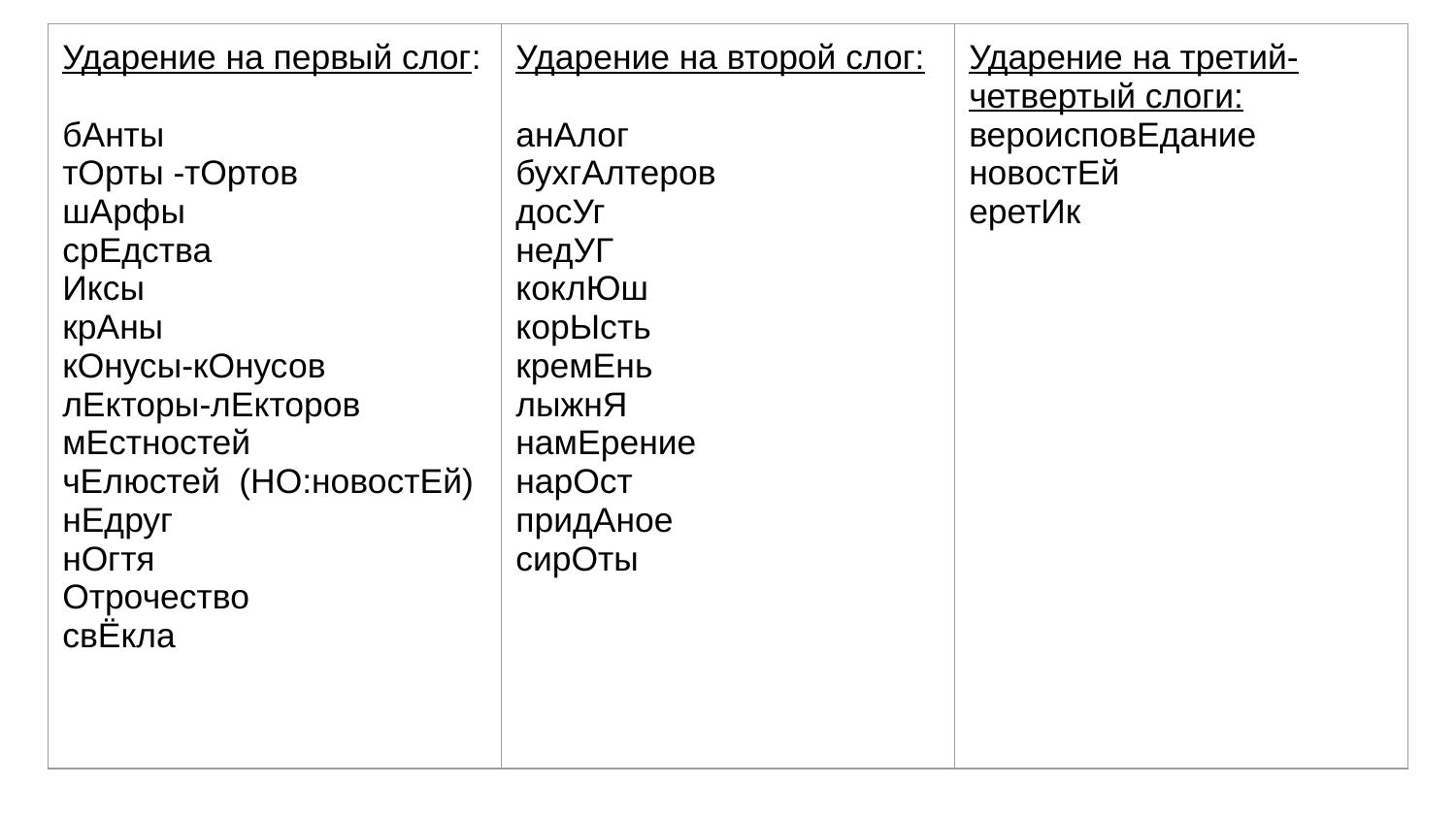

| Ударение на первый слог: бАнты тОрты -тОртов шАрфы срЕдства Иксы крАны кОнусы-кОнусов лЕкторы-лЕкторов мЕстностей чЕлюстей (НО:новостЕй) нЕдруг нОгтя Отрочество свЁкла | Ударение на второй слог: анАлог бухгАлтеров досУг недУГ коклЮш корЫсть кремЕнь лыжнЯ намЕрение нарОст придАное сирОты | Ударение на третий-четвертый слоги: вероисповЕдание новостЕй еретИк |
| --- | --- | --- |